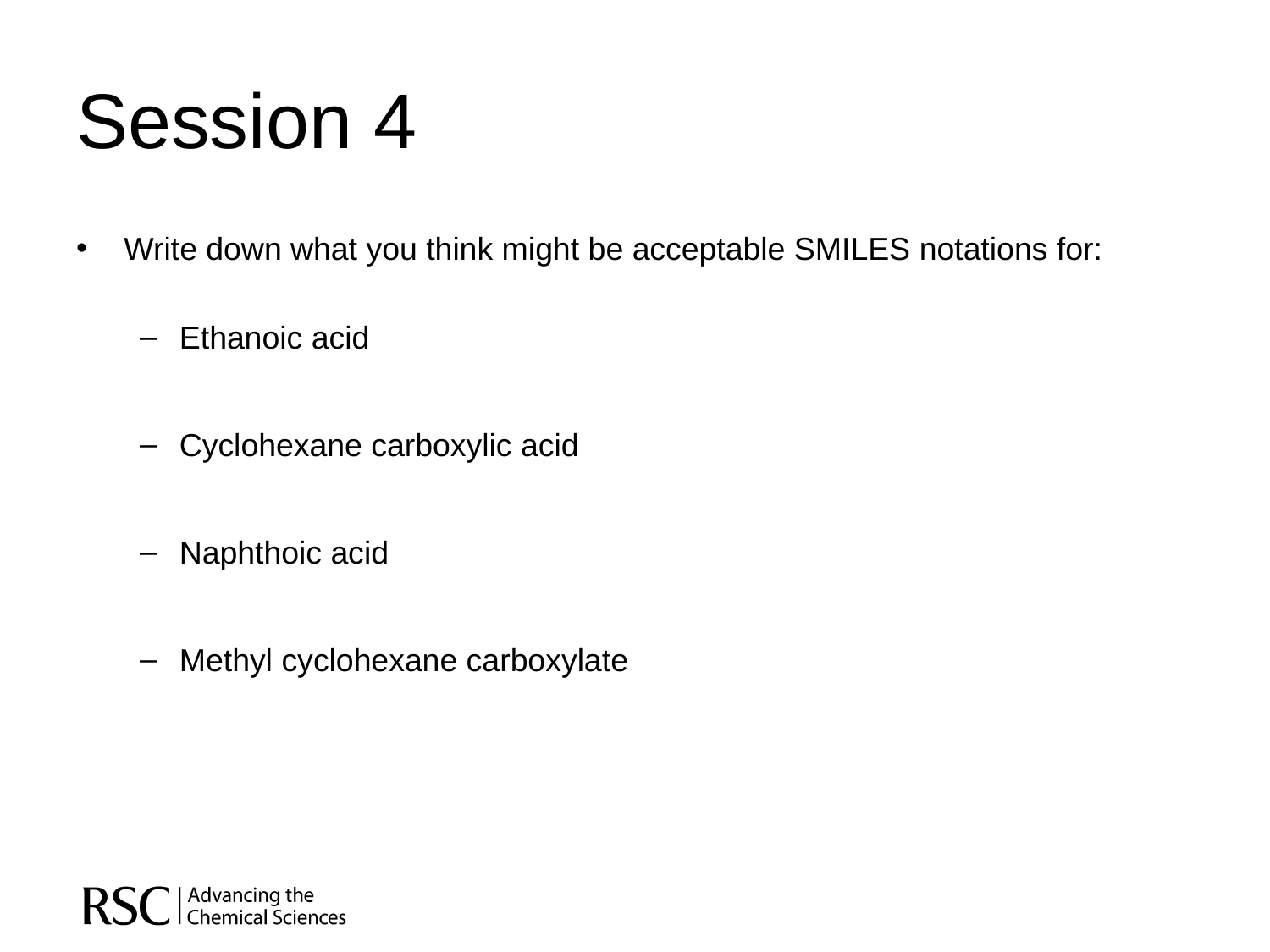

# Session 4
Write down what you think might be acceptable SMILES notations for:

Ethanoic acid

Cyclohexane carboxylic acid

Naphthoic acid

Methyl cyclohexane carboxylate